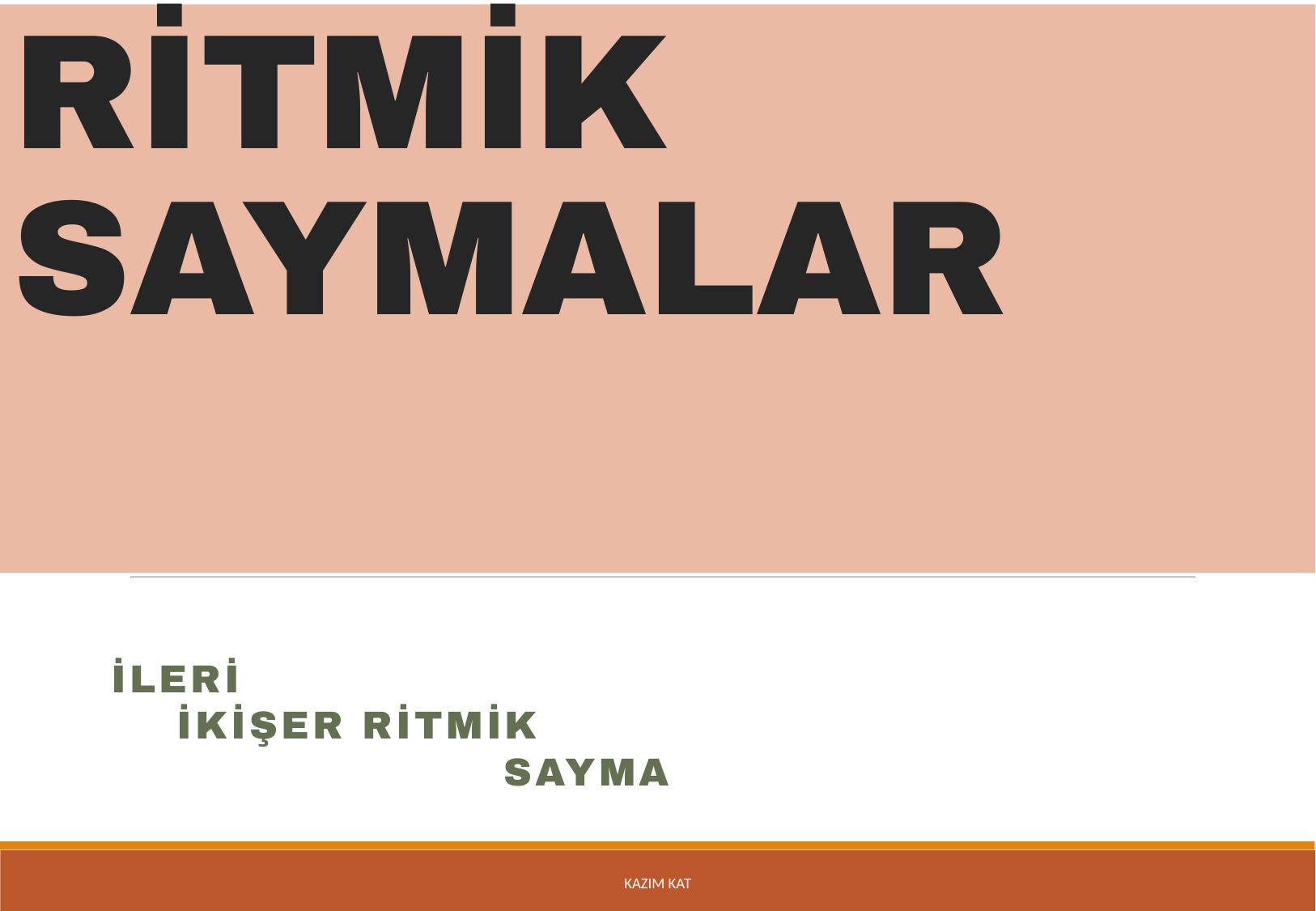

# RİTMİK SAYMALAR
İLERİ
    İKİŞER RİTMİK
                        SAYMA
KAZIM KAT